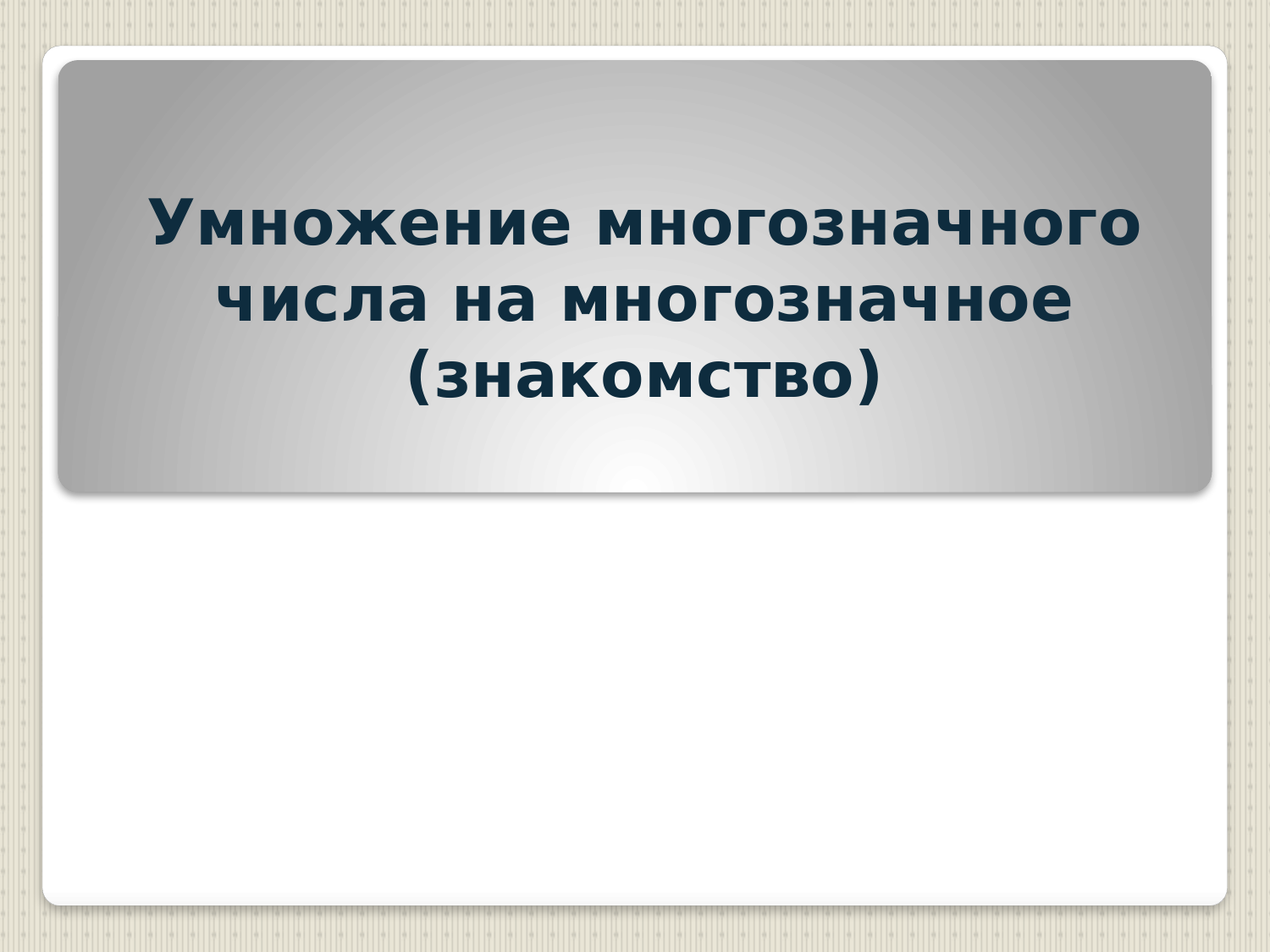

# Умножение многозначного числа на многозначное (знакомство)